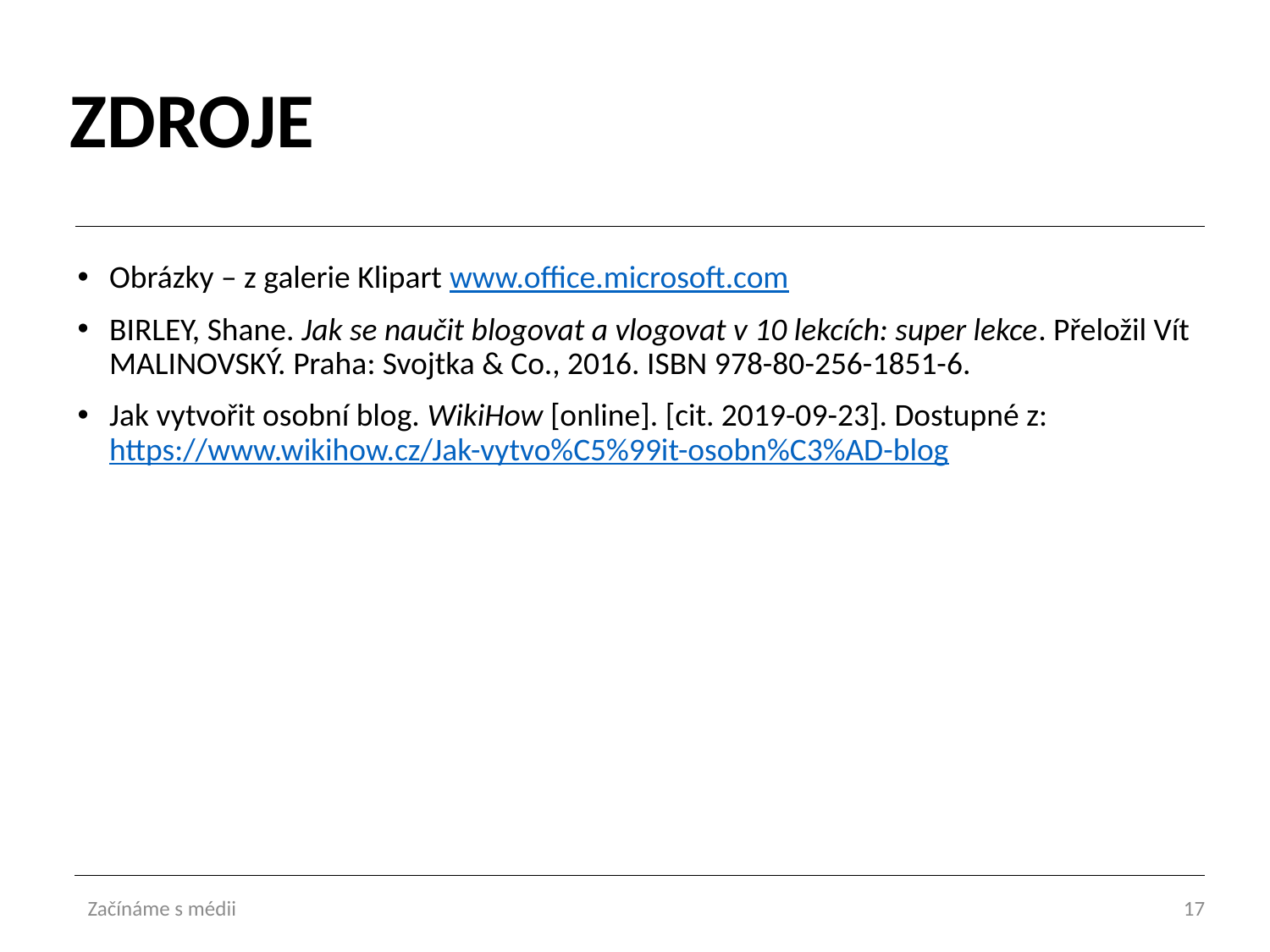

# ZDROJE
Obrázky – z galerie Klipart www.office.microsoft.com
BIRLEY, Shane. Jak se naučit blogovat a vlogovat v 10 lekcích: super lekce. Přeložil Vít MALINOVSKÝ. Praha: Svojtka & Co., 2016. ISBN 978-80-256-1851-6.
Jak vytvořit osobní blog. WikiHow [online]. [cit. 2019-09-23]. Dostupné z: https://www.wikihow.cz/Jak-vytvo%C5%99it-osobn%C3%AD-blog

Začínáme s médii
17